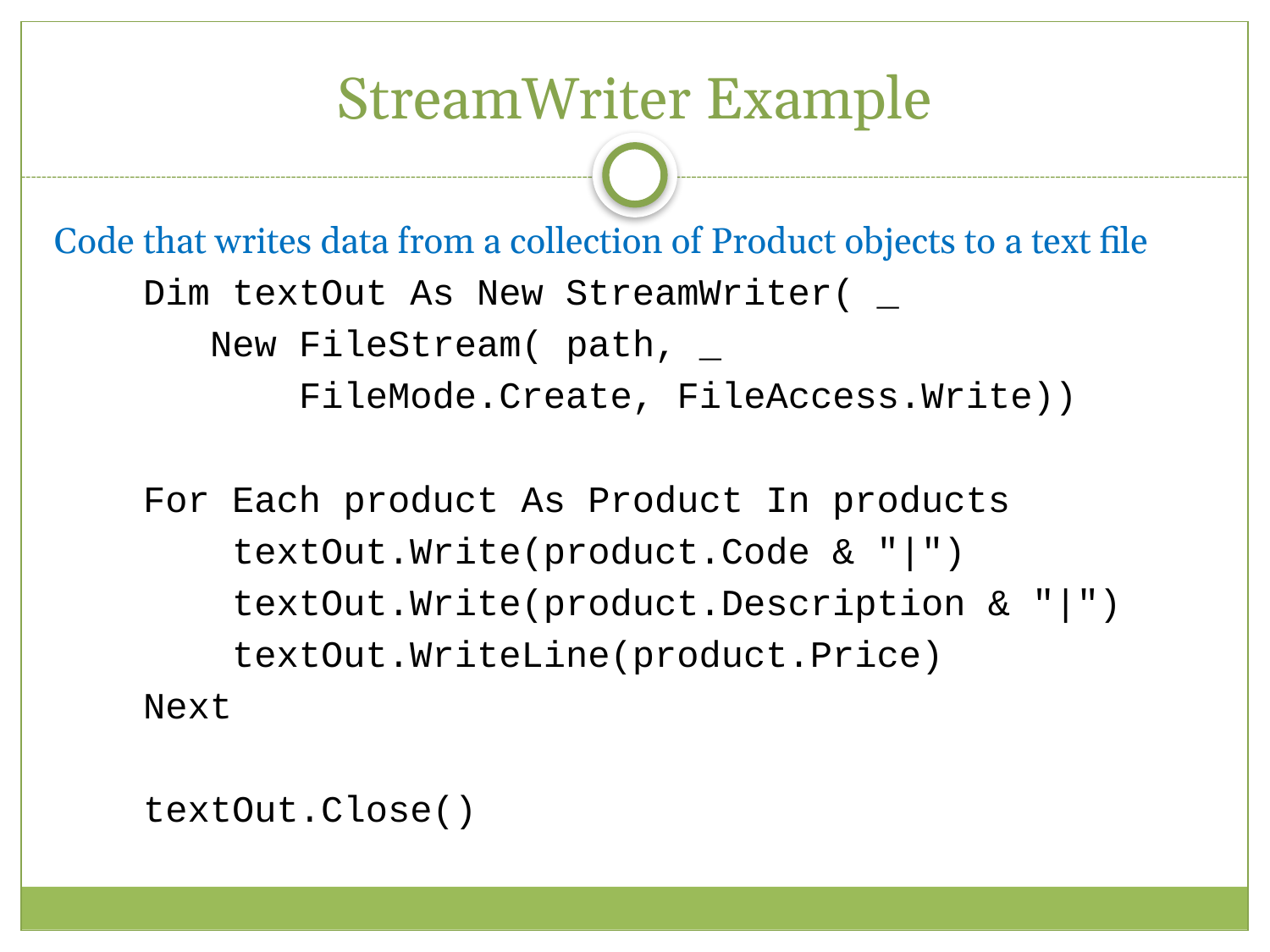

# StreamWriter Example
Code that writes data from a collection of Product objects to a text file
    Dim textOut As New StreamWriter( _
       New FileStream( path, _
           FileMode.Create, FileAccess.Write))

    For Each product As Product In products
        textOut.Write(product.Code & "|")
        textOut.Write(product.Description & "|")
        textOut.WriteLine(product.Price)
    Next

    textOut.Close()